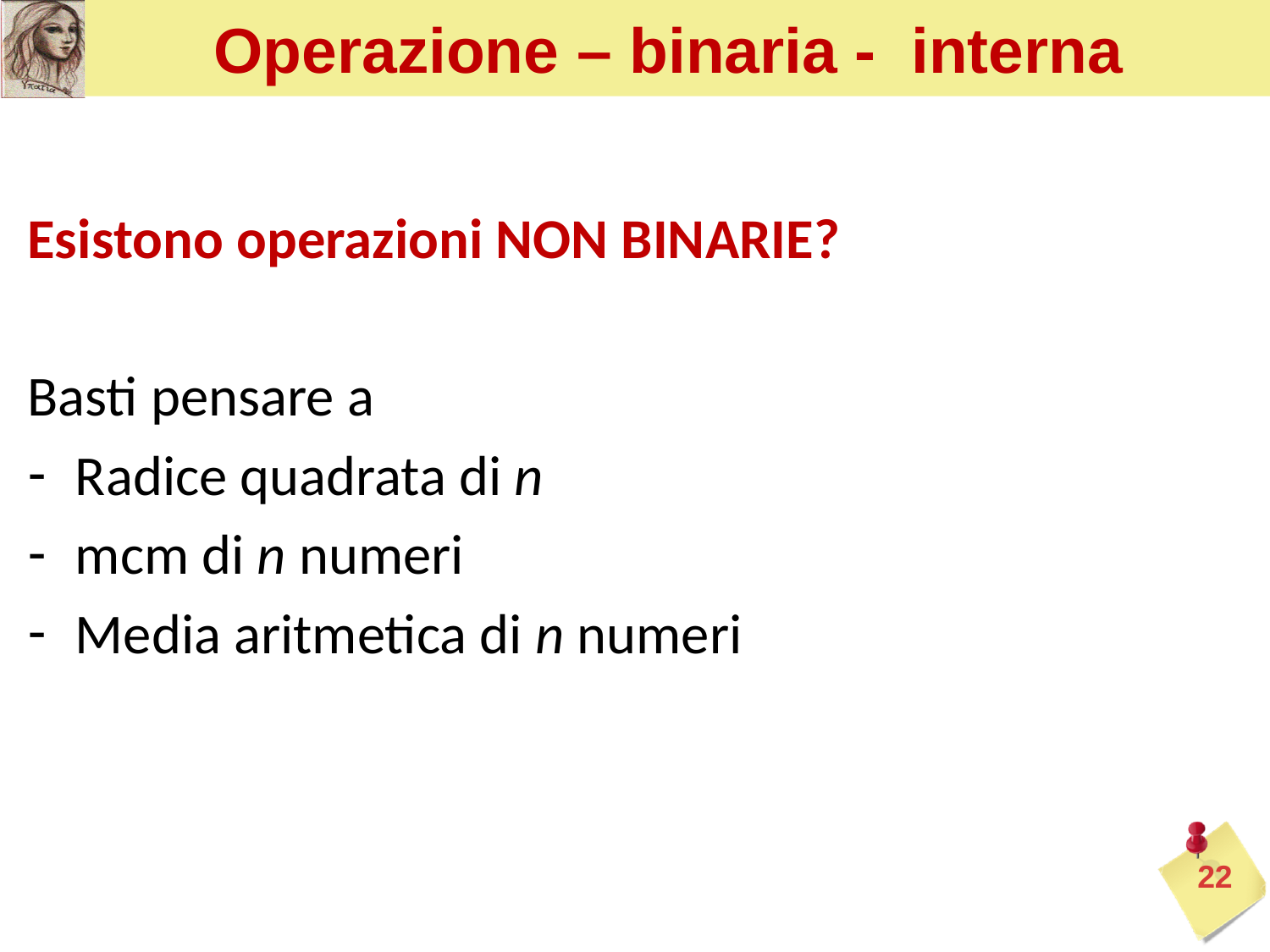

# Operazione – binaria -  interna

Esistono operazioni NON BINARIE?

Basti pensare a
Radice quadrata di n
mcm di n numeri
Media aritmetica di n numeri